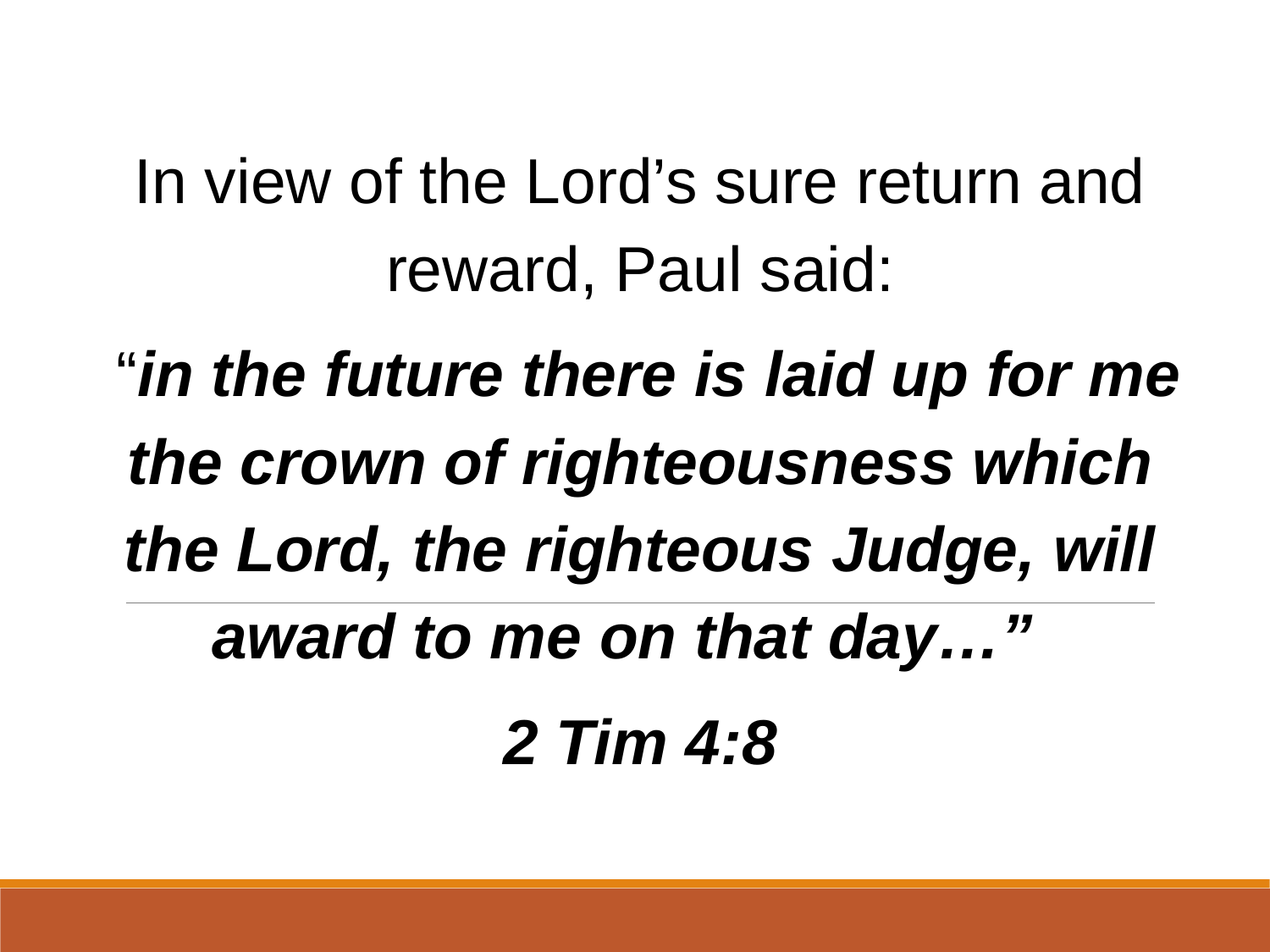

In view of the Lord’s sure return and reward, Paul said:
 “in the future there is laid up for me the crown of righteousness which the Lord, the righteous Judge, will award to me on that day…”
2 Tim 4:8